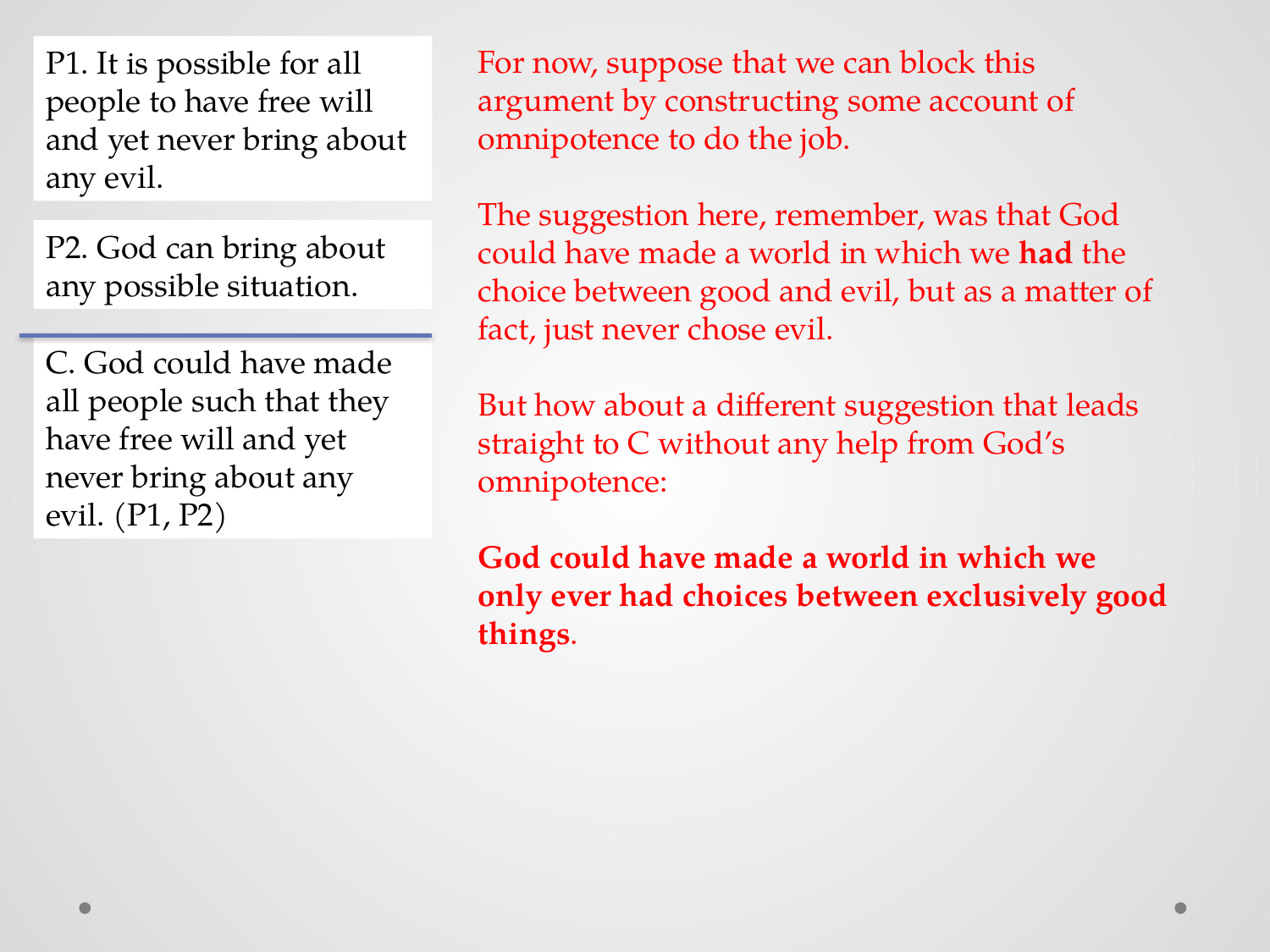

For now, suppose that we can block this argument by constructing some account of omnipotence to do the job.

The suggestion here, remember, was that God could have made a world in which we had the choice between good and evil, but as a matter of fact, just never chose evil.

But how about a different suggestion that leads straight to C without any help from God’s omnipotence:

God could have made a world in which we only ever had choices between exclusively good things.

P1. It is possible for all people to have free will and yet never bring about any evil.
P2. God can bring about any possible situation.
C. God could have made all people such that they have free will and yet never bring about any evil. (P1, P2)